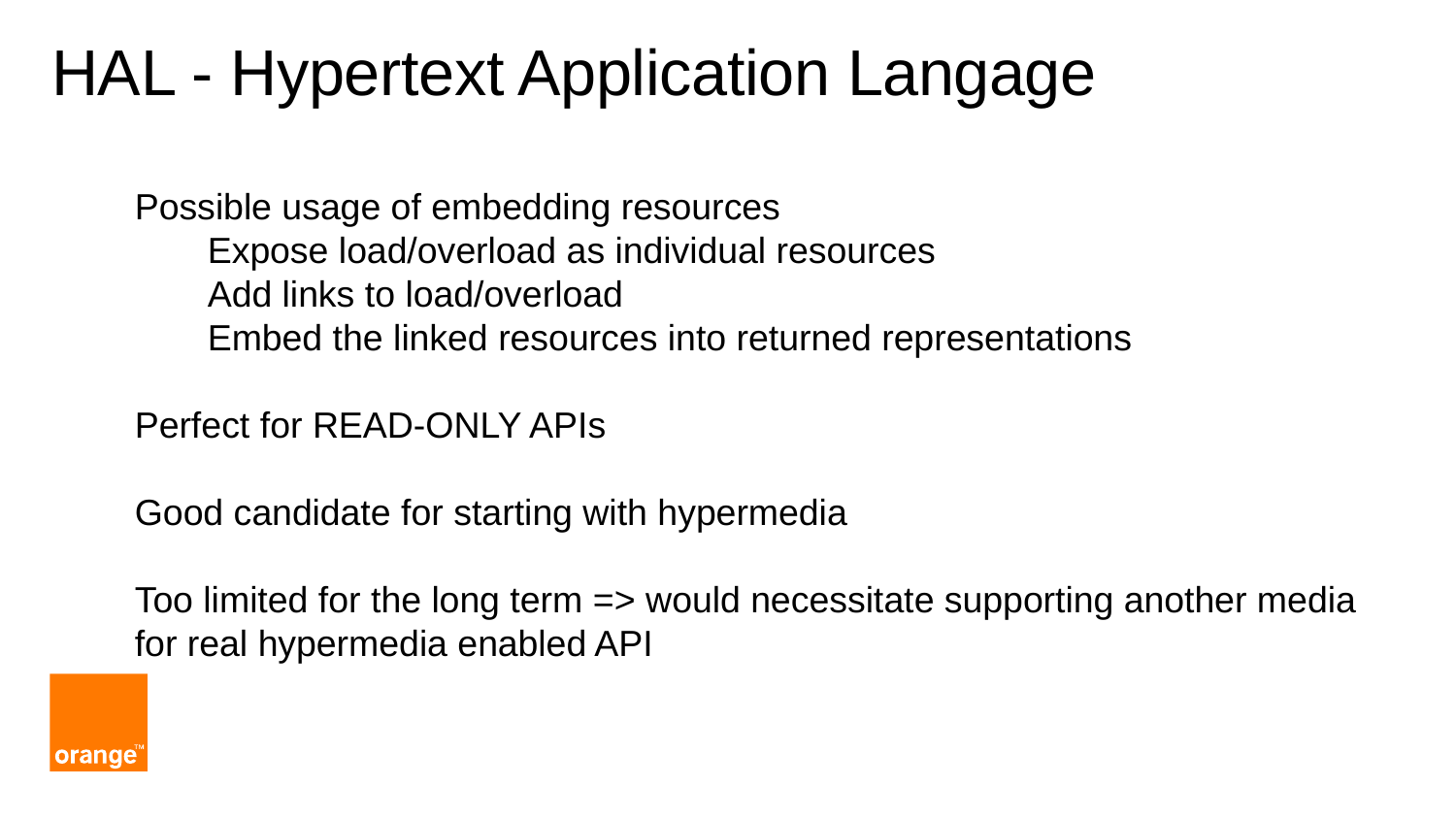

# HAL - Hypertext Application Langage
Possible usage of embedding resources
Expose load/overload as individual resources
Add links to load/overload
Embed the linked resources into returned representations

Perfect for READ-ONLY APIs

Good candidate for starting with hypermedia

Too limited for the long term => would necessitate supporting another media for real hypermedia enabled API